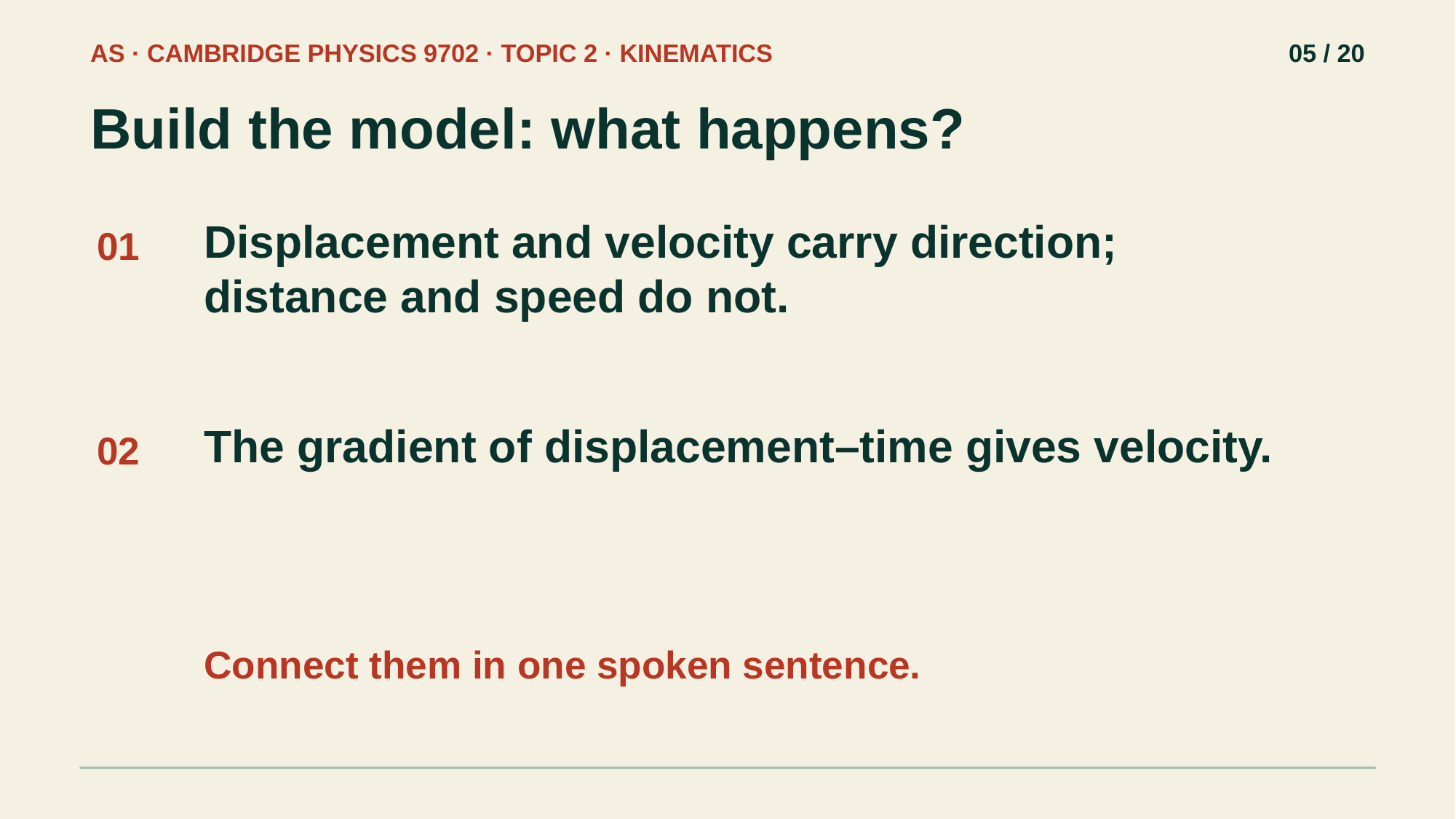

AS · CAMBRIDGE PHYSICS 9702 · TOPIC 2 · KINEMATICS
05 / 20
Build the model: what happens?
Displacement and velocity carry direction; distance and speed do not.
01
The gradient of displacement–time gives velocity.
02
Connect them in one spoken sentence.